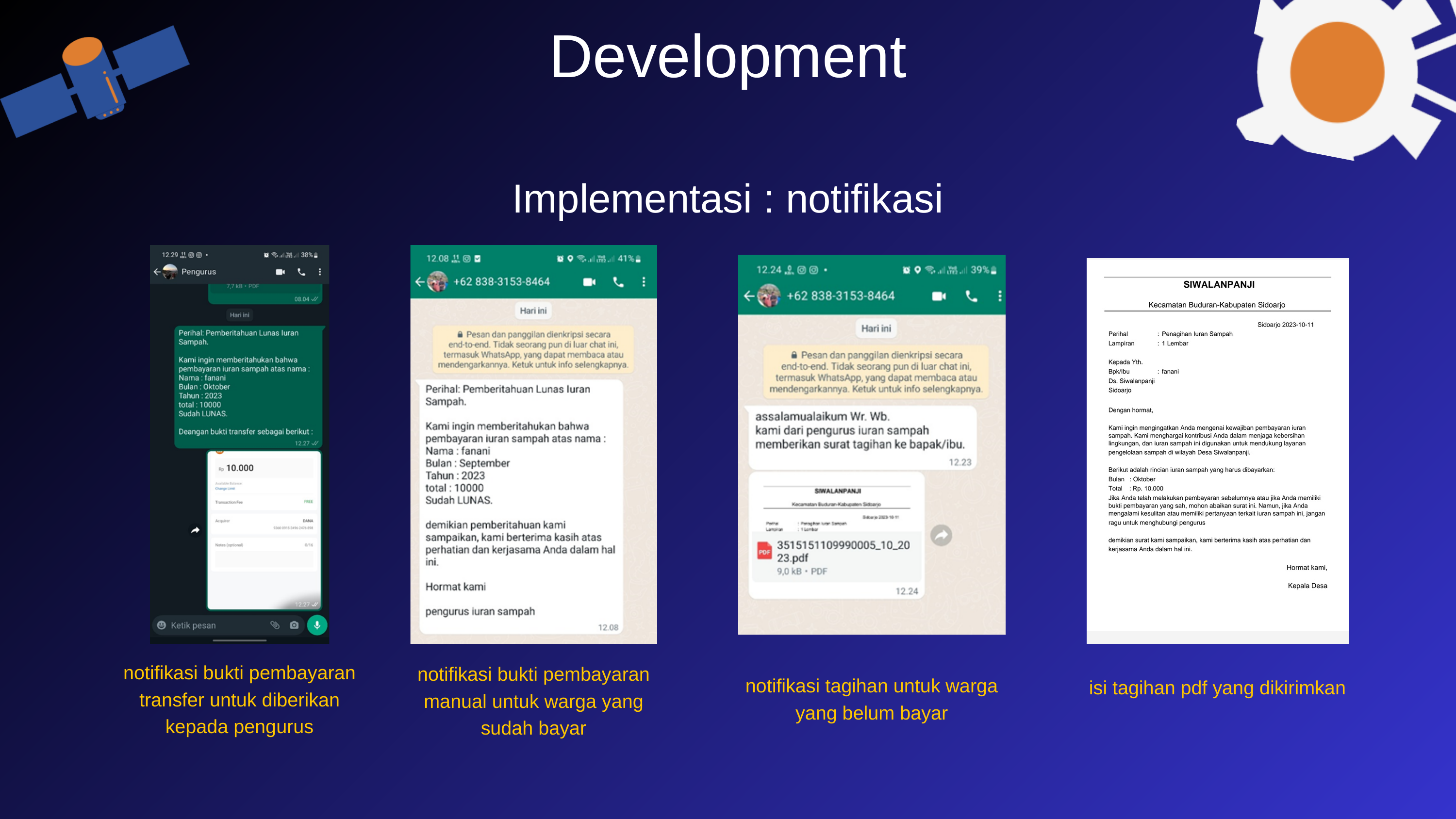

Development
Implementasi : notifikasi

notifikasi bukti pembayaran transfer untuk diberikan kepada pengurus
notifikasi bukti pembayaran manual untuk warga yang sudah bayar
notifikasi tagihan untuk warga yang belum bayar
isi tagihan pdf yang dikirimkan